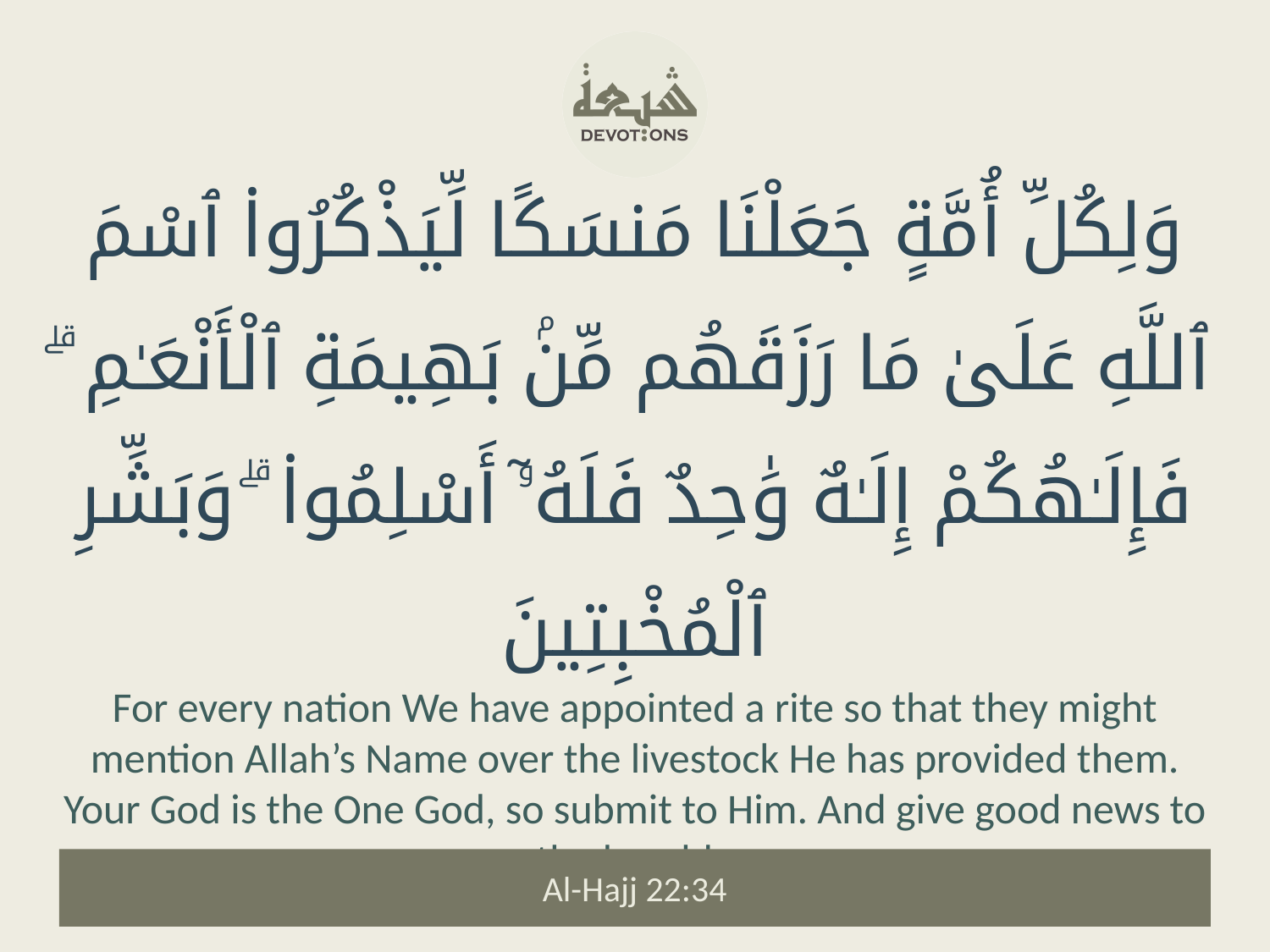

وَلِكُلِّ أُمَّةٍ جَعَلْنَا مَنسَكًا لِّيَذْكُرُوا۟ ٱسْمَ ٱللَّهِ عَلَىٰ مَا رَزَقَهُم مِّنۢ بَهِيمَةِ ٱلْأَنْعَـٰمِ ۗ فَإِلَـٰهُكُمْ إِلَـٰهٌ وَٰحِدٌ فَلَهُۥٓ أَسْلِمُوا۟ ۗ وَبَشِّرِ ٱلْمُخْبِتِينَ
For every nation We have appointed a rite so that they might mention Allah’s Name over the livestock He has provided them. Your God is the One God, so submit to Him. And give good news to the humble
Al-Hajj 22:34